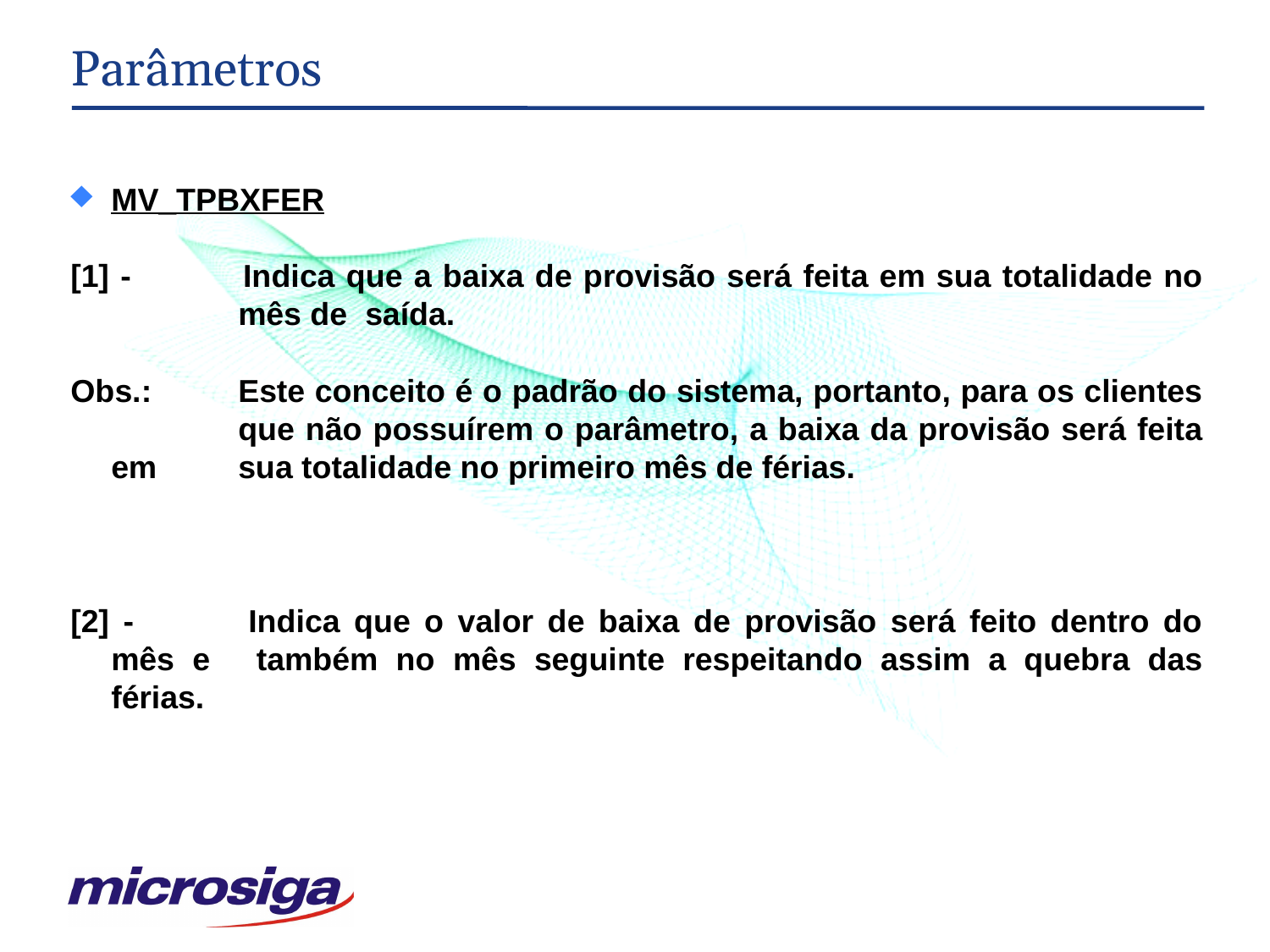

# Parâmetros
MV_TPBXFER
[1] - 	Indica que a baixa de provisão será feita em sua totalidade no 	mês de 	saída.
Obs.:	Este conceito é o padrão do sistema, portanto, para os clientes 	que não possuírem o parâmetro, a baixa da provisão será feita em 	sua totalidade no primeiro mês de férias.

[2] - 	Indica que o valor de baixa de provisão será feito dentro do mês e 	também no mês seguinte respeitando assim a quebra das férias.